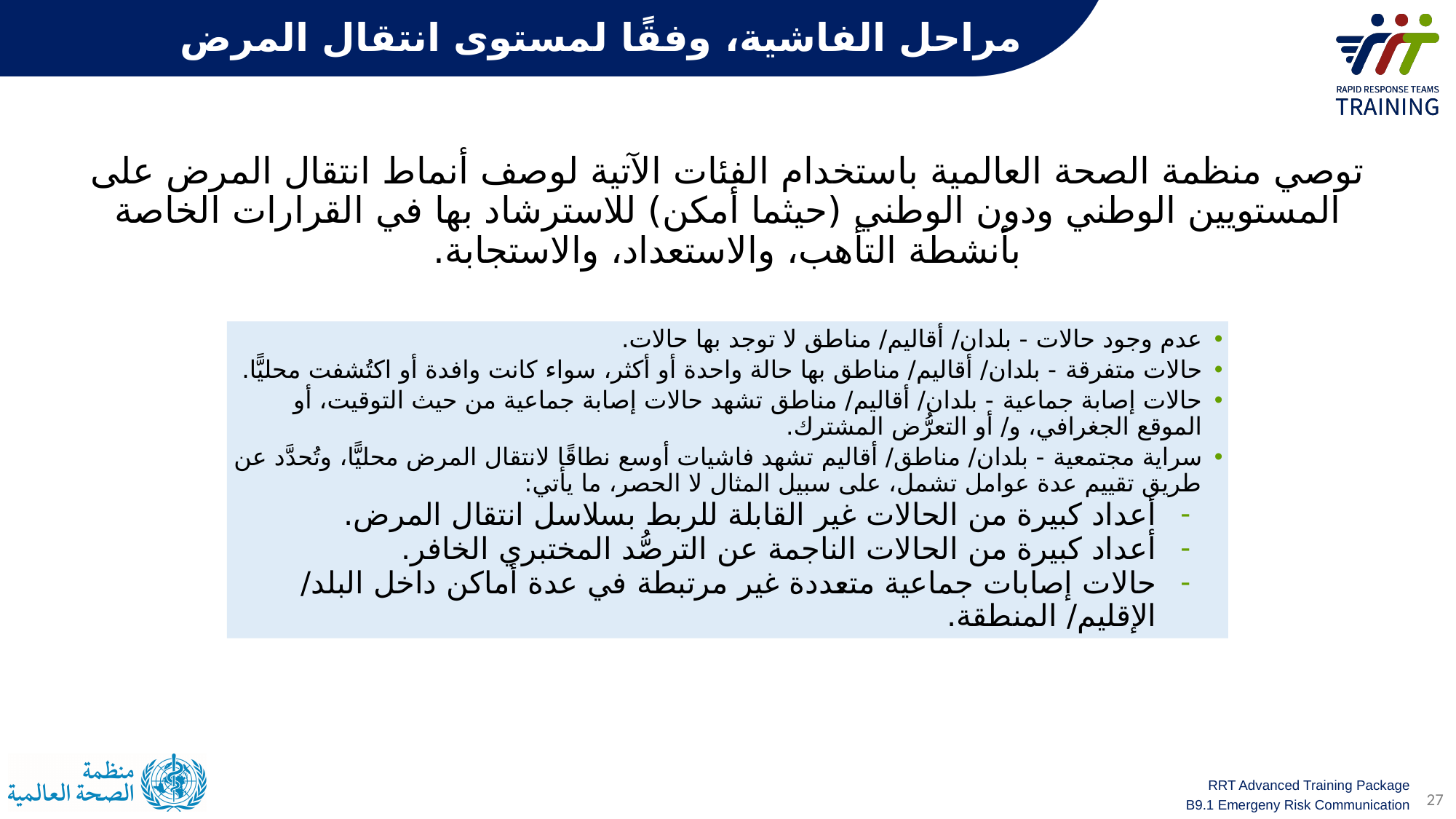

مراحل الفاشية، وفقًا لمستوى انتقال المرض
توصي منظمة الصحة العالمية باستخدام الفئات الآتية لوصف أنماط انتقال المرض على المستويين الوطني ودون الوطني (حيثما أمكن) للاسترشاد بها في القرارات الخاصة بأنشطة التأهب، والاستعداد، والاستجابة.
عدم وجود حالات - بلدان/ أقاليم/ مناطق لا توجد بها حالات.
حالات متفرقة - بلدان/ أقاليم/ مناطق بها حالة واحدة أو أكثر، سواء كانت وافدة أو اكتُشفت محليًّا.
حالات إصابة جماعية - بلدان/ أقاليم/ مناطق تشهد حالات إصابة جماعية من حيث التوقيت، أو الموقع الجغرافي، و/ أو التعرُّض المشترك.
سراية مجتمعية - بلدان/ مناطق/ أقاليم تشهد فاشيات أوسع نطاقًا لانتقال المرض محليًّا، وتُحدَّد عن طريق تقييم عدة عوامل تشمل، على سبيل المثال لا الحصر، ما يأتي:
أعداد كبيرة من الحالات غير القابلة للربط بسلاسل انتقال المرض.
أعداد كبيرة من الحالات الناجمة عن الترصُّد المختبري الخافر.
حالات إصابات جماعية متعددة غير مرتبطة في عدة أماكن داخل البلد/ الإقليم/ المنطقة.